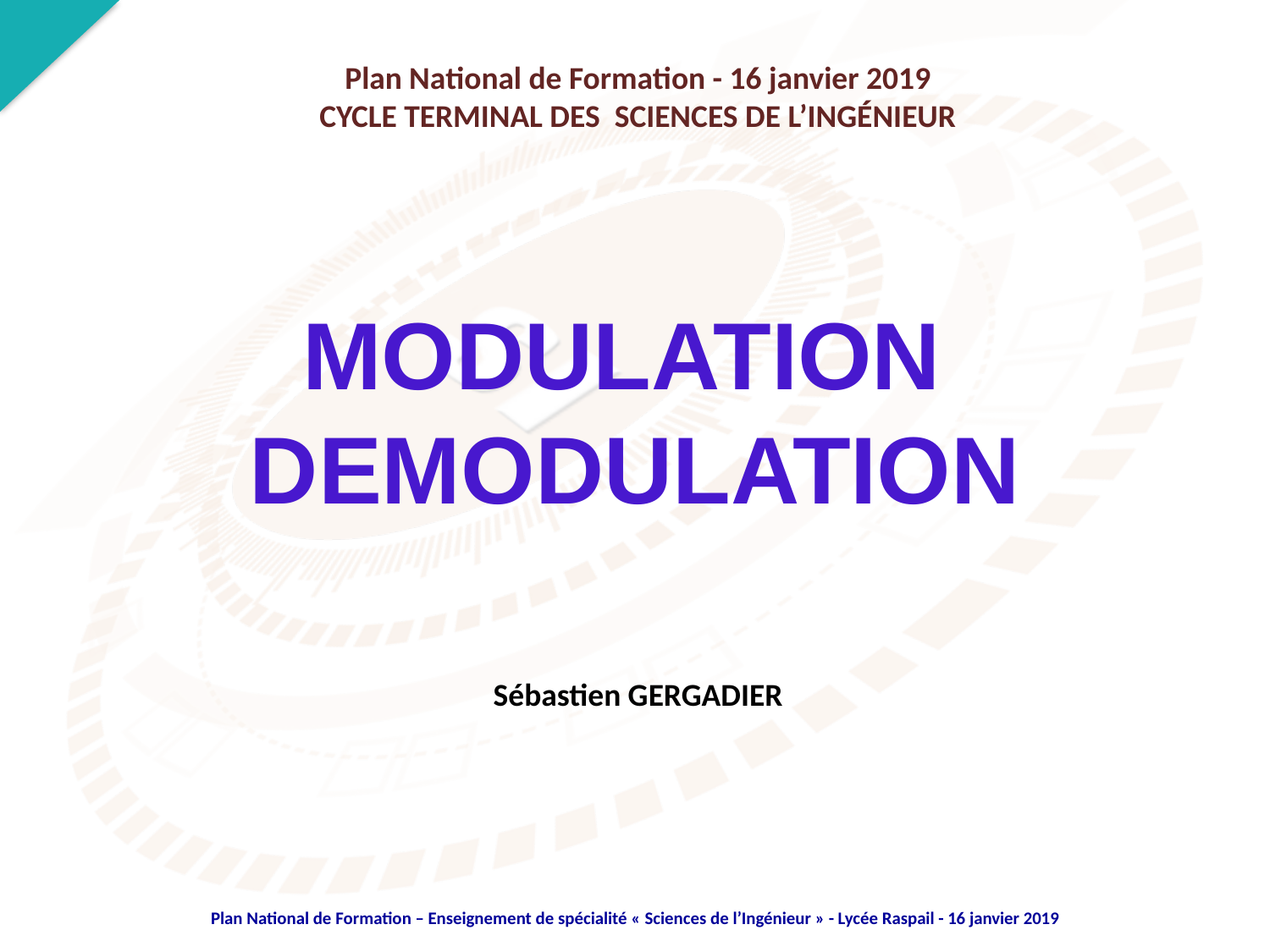

Plan National de Formation - 16 janvier 2019
CYCLE TERMINAL DES  SCIENCES DE L’INGÉNIEUR
MODULATION  DEMODULATION

Sébastien GERGADIER